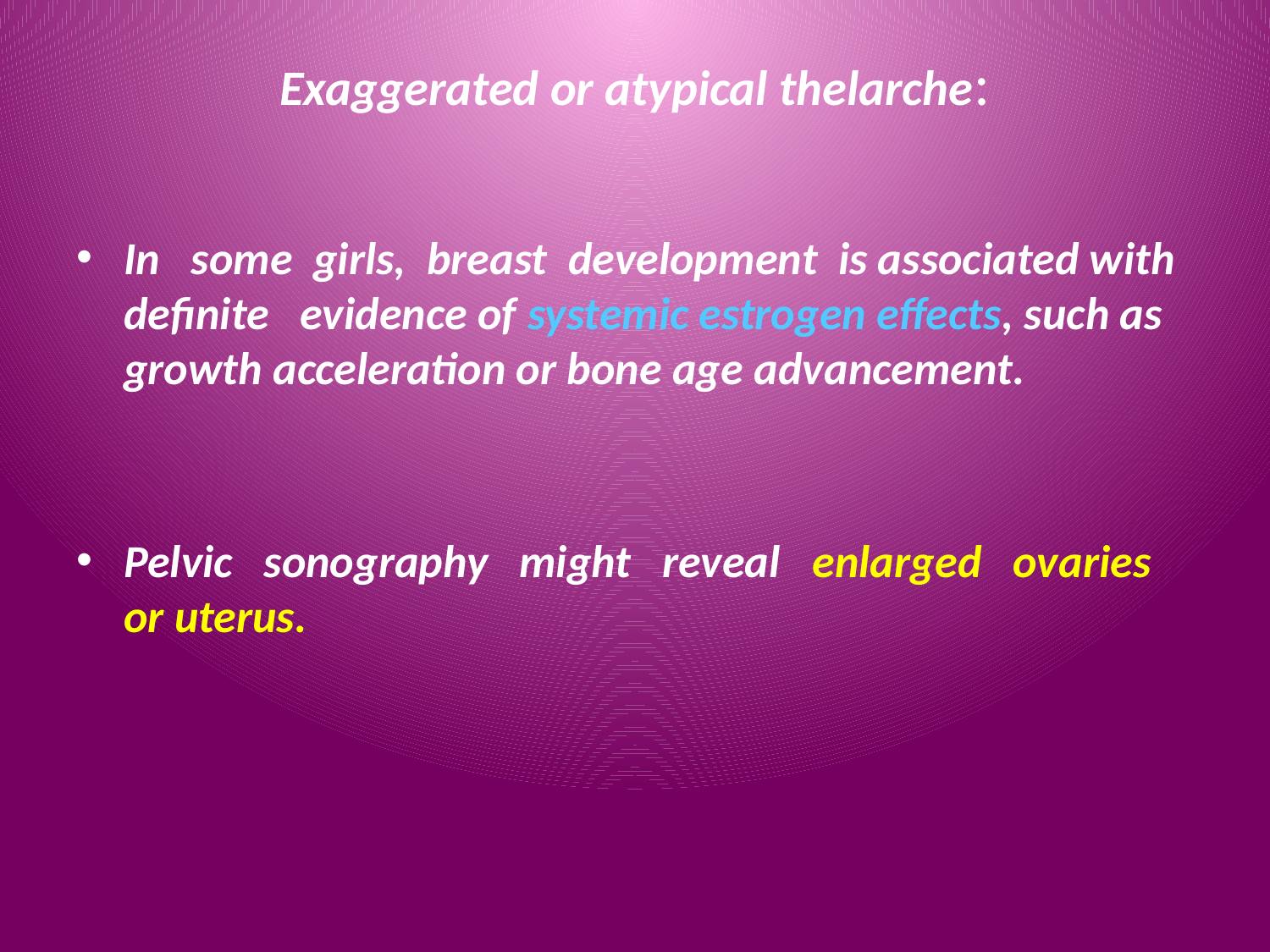

# Exaggerated or atypical thelarche:
In   some  girls,  breast  development  is associated with definite   evidence of systemic estrogen effects, such as growth acceleration or bone age advancement.

Pelvic   sonography   might   reveal   enlarged   ovaries or uterus.